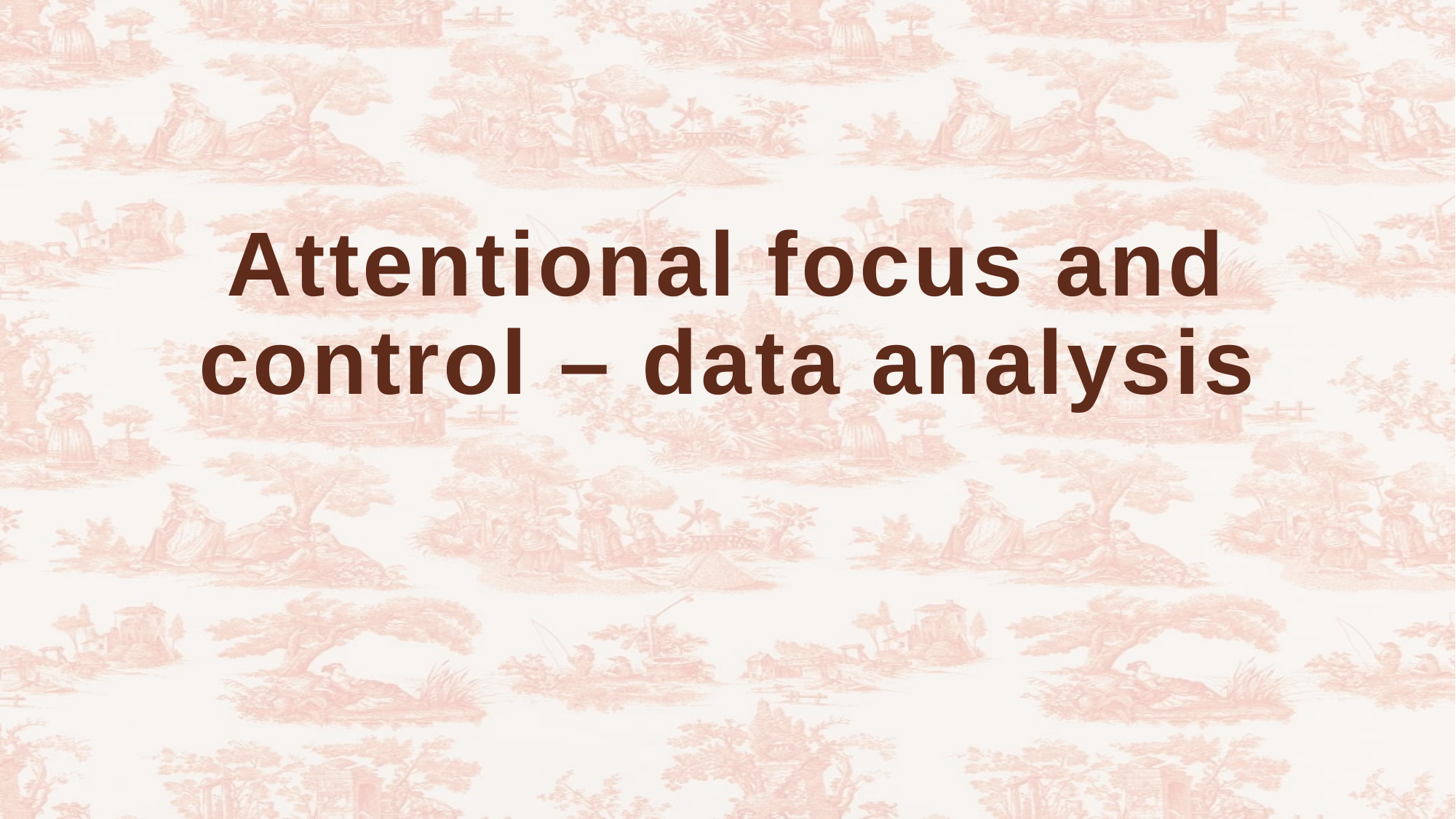

# Attentional focus and control – data analysis